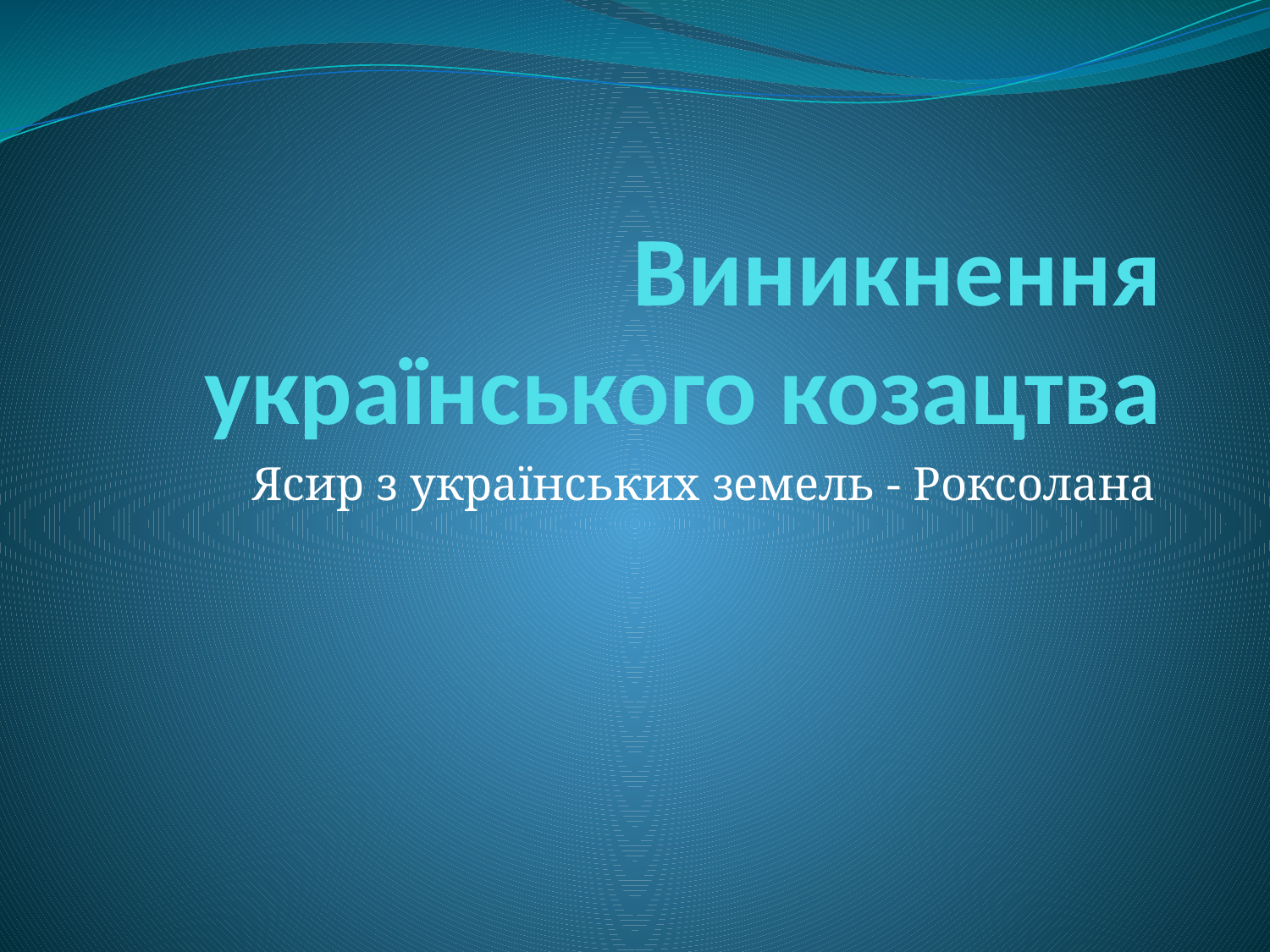

# Виникнення українського козацтва
Ясир з українських земель - Роксолана